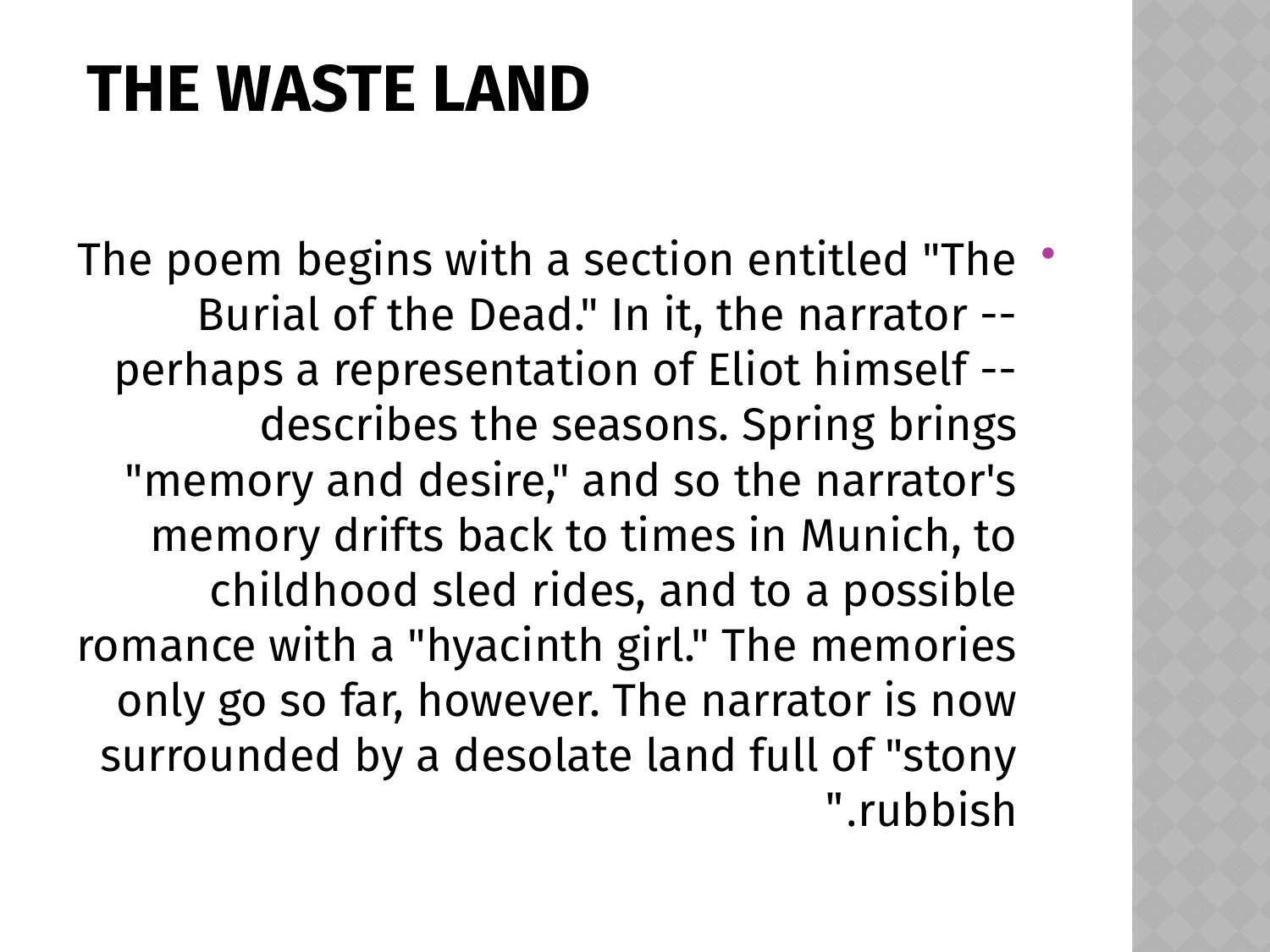

# The Waste Land
The poem begins with a section entitled "The Burial of the Dead." In it, the narrator -- perhaps a representation of Eliot himself -- describes the seasons. Spring brings "memory and desire," and so the narrator's memory drifts back to times in Munich, to childhood sled rides, and to a possible romance with a "hyacinth girl." The memories only go so far, however. The narrator is now surrounded by a desolate land full of "stony rubbish."